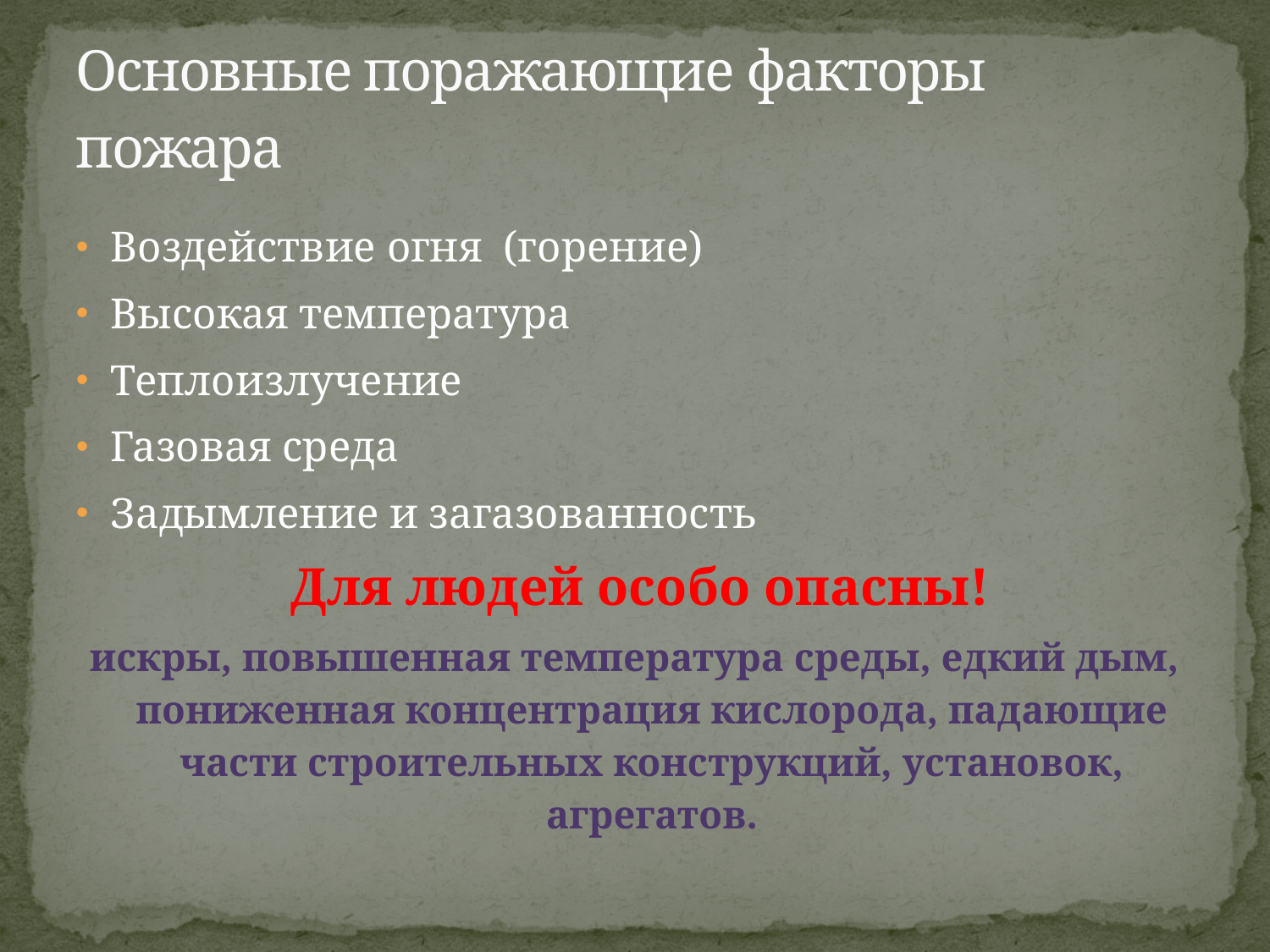

# Основные поражающие факторы пожара
Воздействие огня  (горение)
Высокая температура
Теплоизлучение
Газовая среда
Задымление и загазованность
 Для людей особо опасны!
искры, повышенная температура среды, едкий дым, пониженная концентрация кислорода, падающие части строительных конструкций, установок, агрегатов.